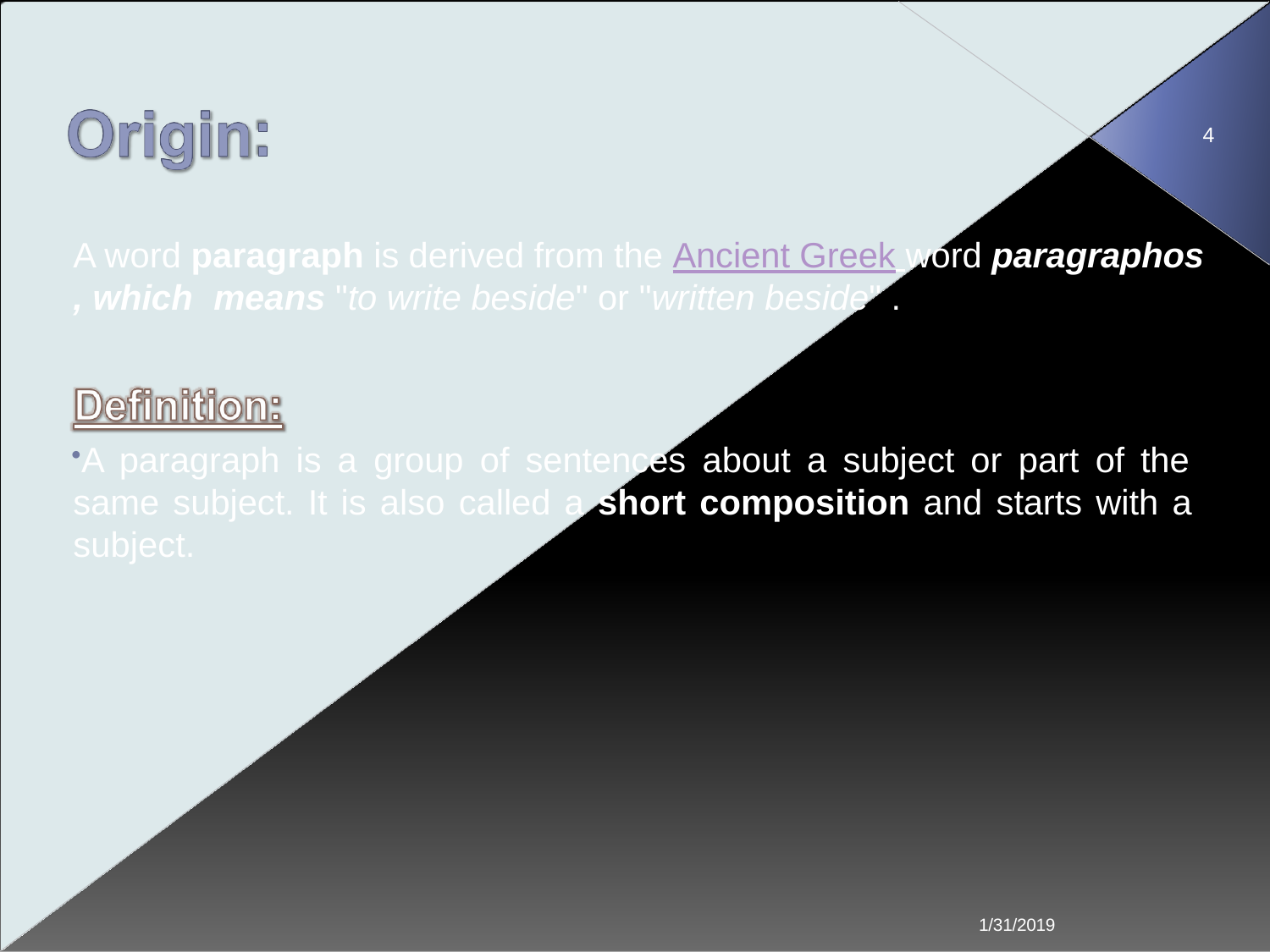

4

# A word paragraph is derived from the Ancient Greek word paragraphos
, which	means "to write beside" or "written beside" .

A paragraph is a group of sentences about a subject or part of the  same subject. It is also called a short composition and starts with a  subject.
1/31/2019